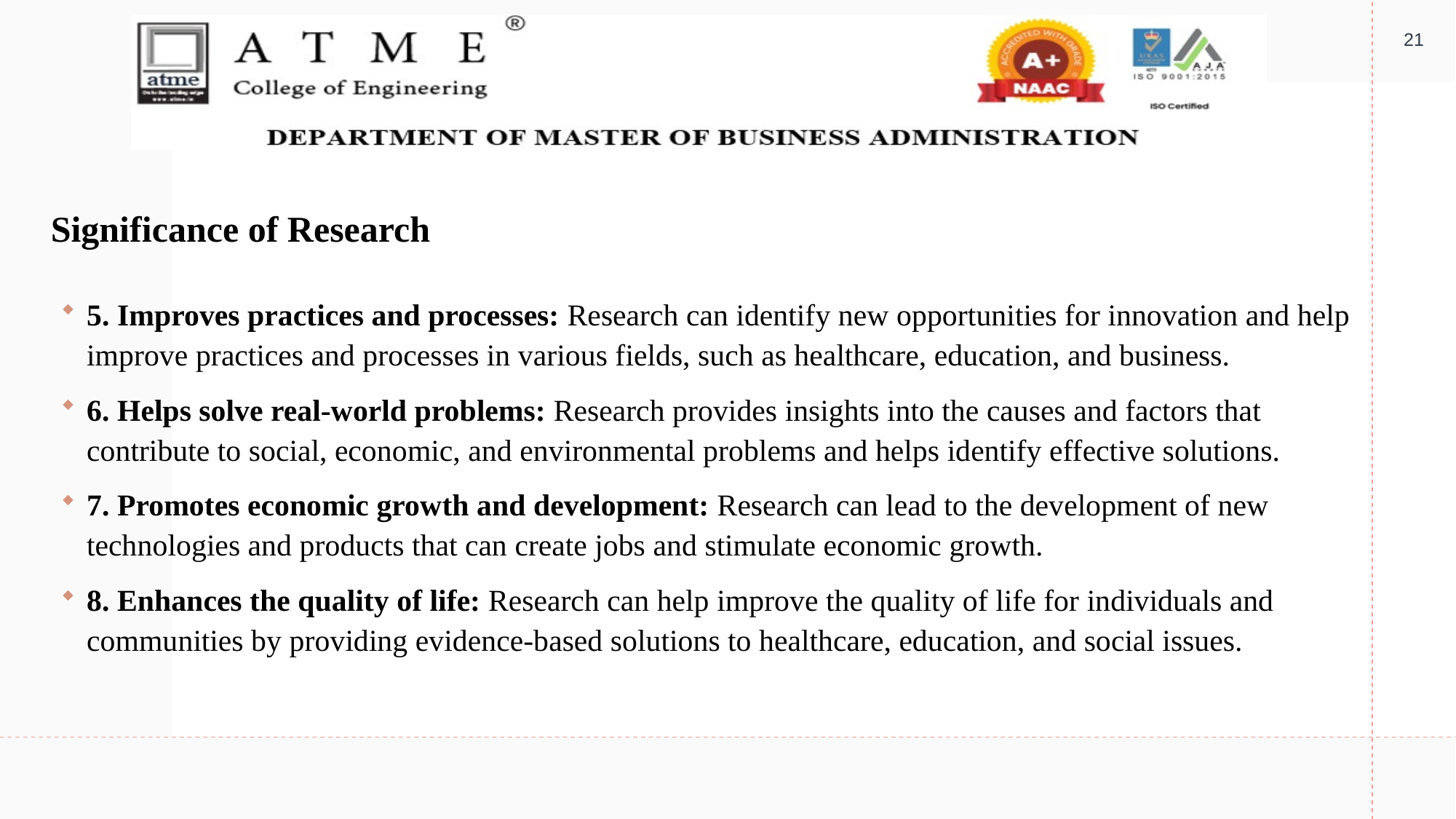

21
# Significance of Research
5. Improves practices and processes: Research can identify new opportunities for innovation and help improve practices and processes in various fields, such as healthcare, education, and business.
6. Helps solve real-world problems: Research provides insights into the causes and factors that contribute to social, economic, and environmental problems and helps identify effective solutions.
7. Promotes economic growth and development: Research can lead to the development of new technologies and products that can create jobs and stimulate economic growth.
8. Enhances the quality of life: Research can help improve the quality of life for individuals and communities by providing evidence-based solutions to healthcare, education, and social issues.